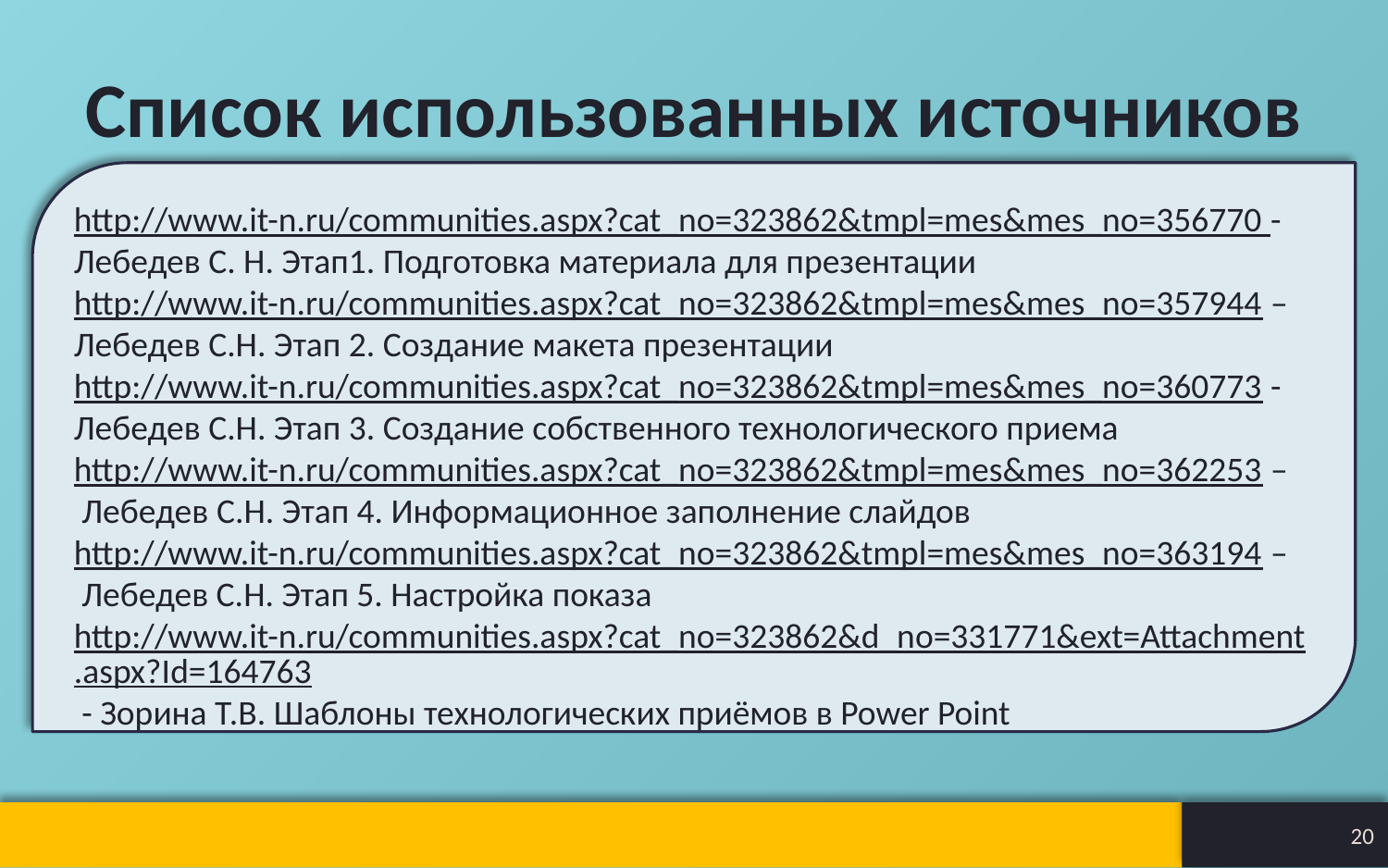

# Список использованных источников
http://www.it-n.ru/communities.aspx?cat_no=323862&tmpl=mes&mes_no=356770 -
Лебедев С. Н. Этап1. Подготовка материала для презентации
http://www.it-n.ru/communities.aspx?cat_no=323862&tmpl=mes&mes_no=357944 –
Лебедев С.Н. Этап 2. Создание макета презентации
http://www.it-n.ru/communities.aspx?cat_no=323862&tmpl=mes&mes_no=360773 -
Лебедев С.Н. Этап 3. Создание собственного технологического приема
http://www.it-n.ru/communities.aspx?cat_no=323862&tmpl=mes&mes_no=362253 –
 Лебедев С.Н. Этап 4. Информационное заполнение слайдов
http://www.it-n.ru/communities.aspx?cat_no=323862&tmpl=mes&mes_no=363194 –
 Лебедев С.Н. Этап 5. Настройка показа
http://www.it-n.ru/communities.aspx?cat_no=323862&d_no=331771&ext=Attachment.aspx?Id=164763 - Зорина Т.В. Шаблоны технологических приёмов в Power Point
20